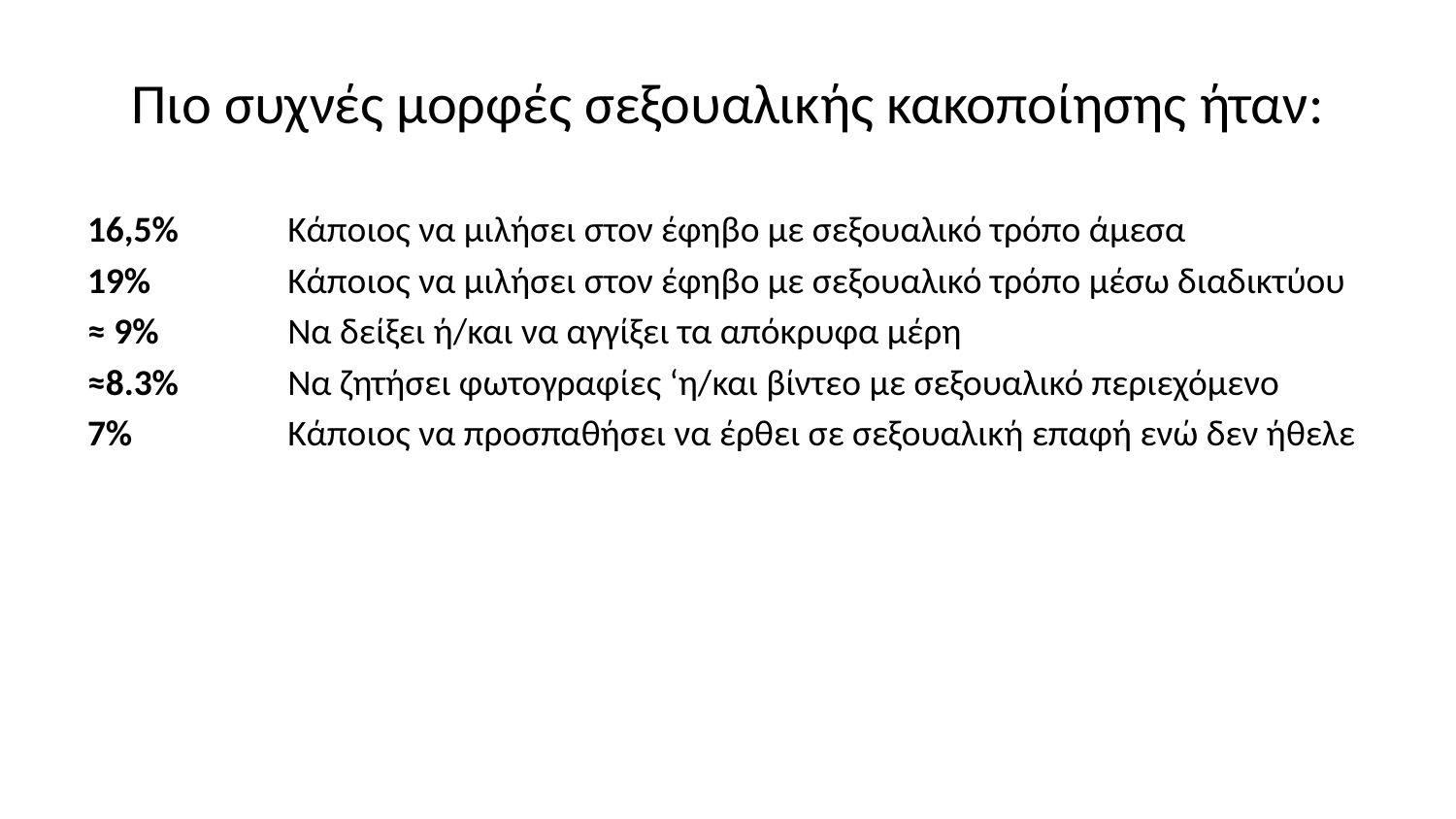

# Πιο συχνές μορφές σεξουαλικής κακοποίησης ήταν:
16,5% 	Κάποιος να μιλήσει στον έφηβο με σεξουαλικό τρόπο άμεσα
19% 	Κάποιος να μιλήσει στον έφηβο με σεξουαλικό τρόπο μέσω διαδικτύου
≈ 9% 	Να δείξει ή/και να αγγίξει τα απόκρυφα μέρη
≈8.3%  	Να ζητήσει φωτογραφίες ‘η/και βίντεο με σεξουαλικό περιεχόμενο
7% 		Κάποιος να προσπαθήσει να έρθει σε σεξουαλική επαφή ενώ δεν ήθελε